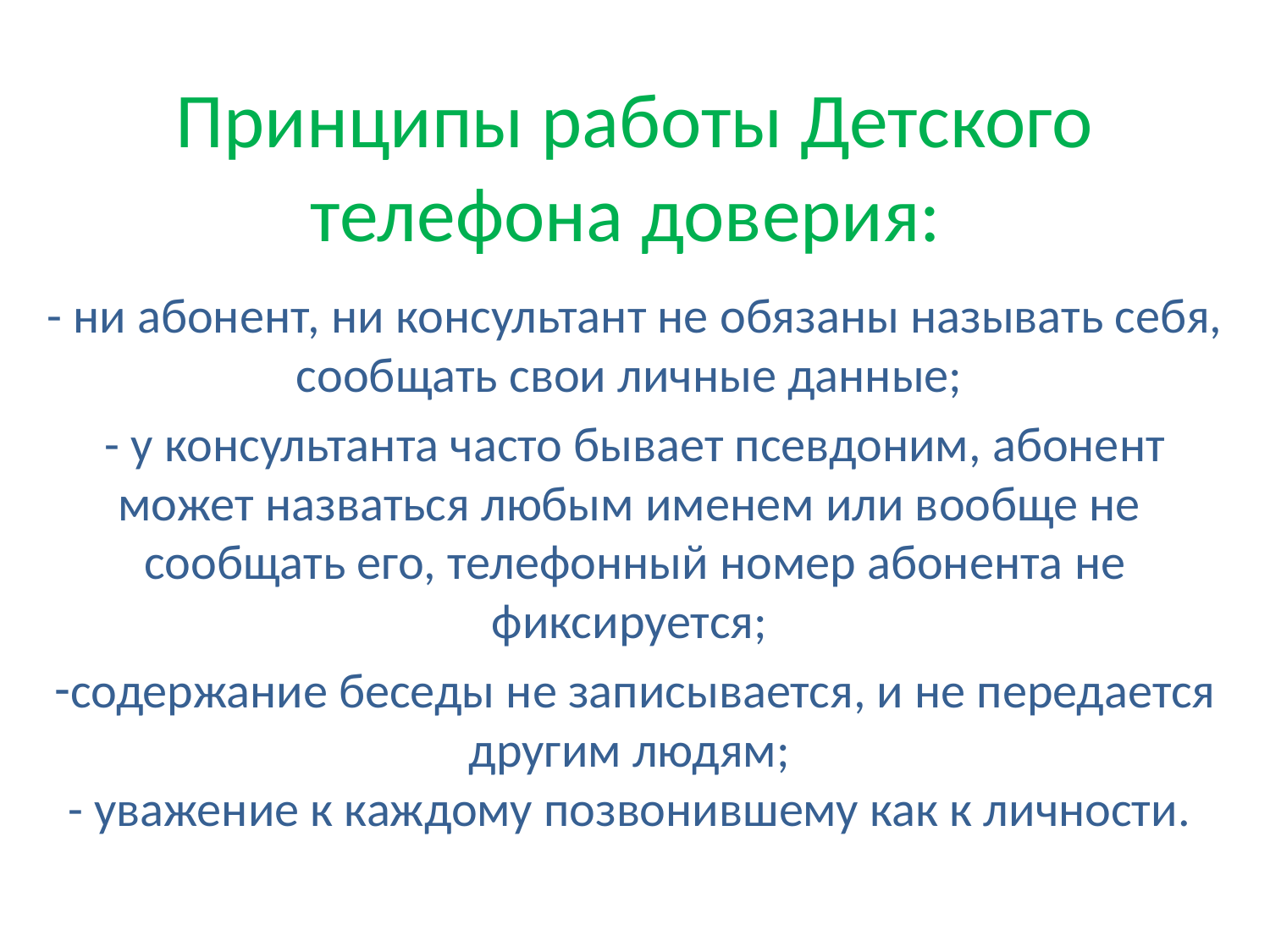

# Принципы работы Детского телефона доверия:
- ни абонент, ни консультант не обязаны называть себя, сообщать свои личные данные;
- у консультанта часто бывает псевдоним, абонент может назваться любым именем или вообще не
сообщать его, телефонный номер абонента не фиксируется;
содержание беседы не записывается, и не передается другим людям;
- уважение к каждому позвонившему как к личности.